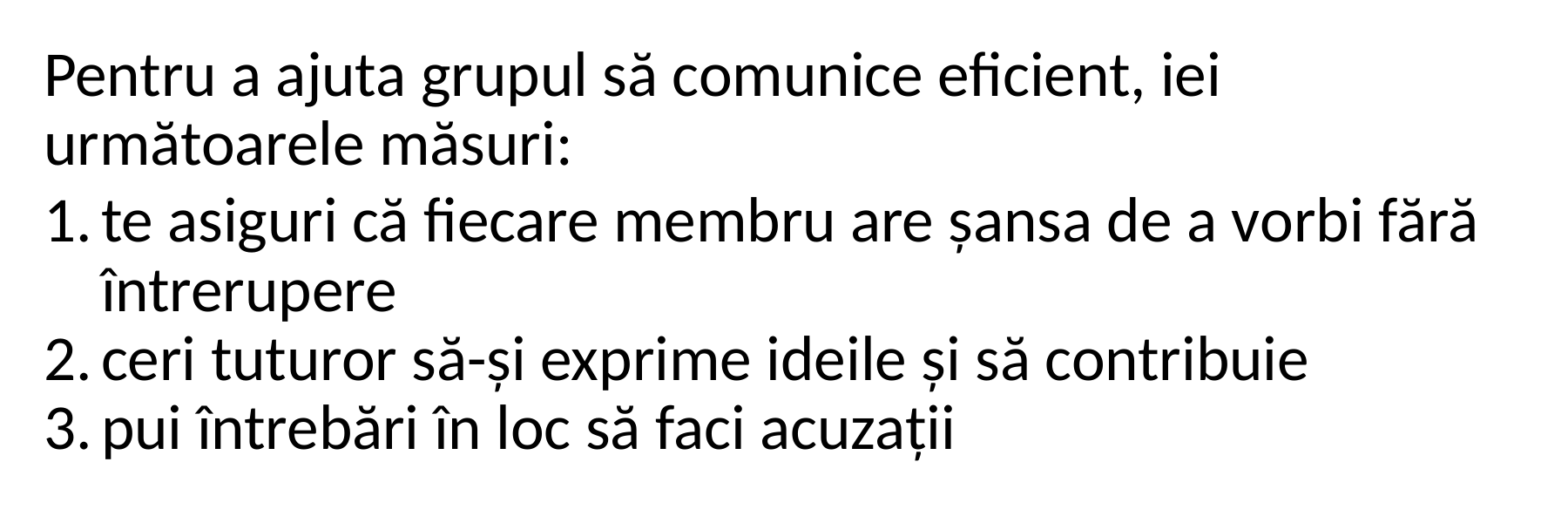

Pentru a ajuta grupul să comunice eficient, iei următoarele măsuri:
te asiguri că fiecare membru are șansa de a vorbi fără întrerupere
ceri tuturor să-și exprime ideile și să contribuie
pui întrebări în loc să faci acuzații